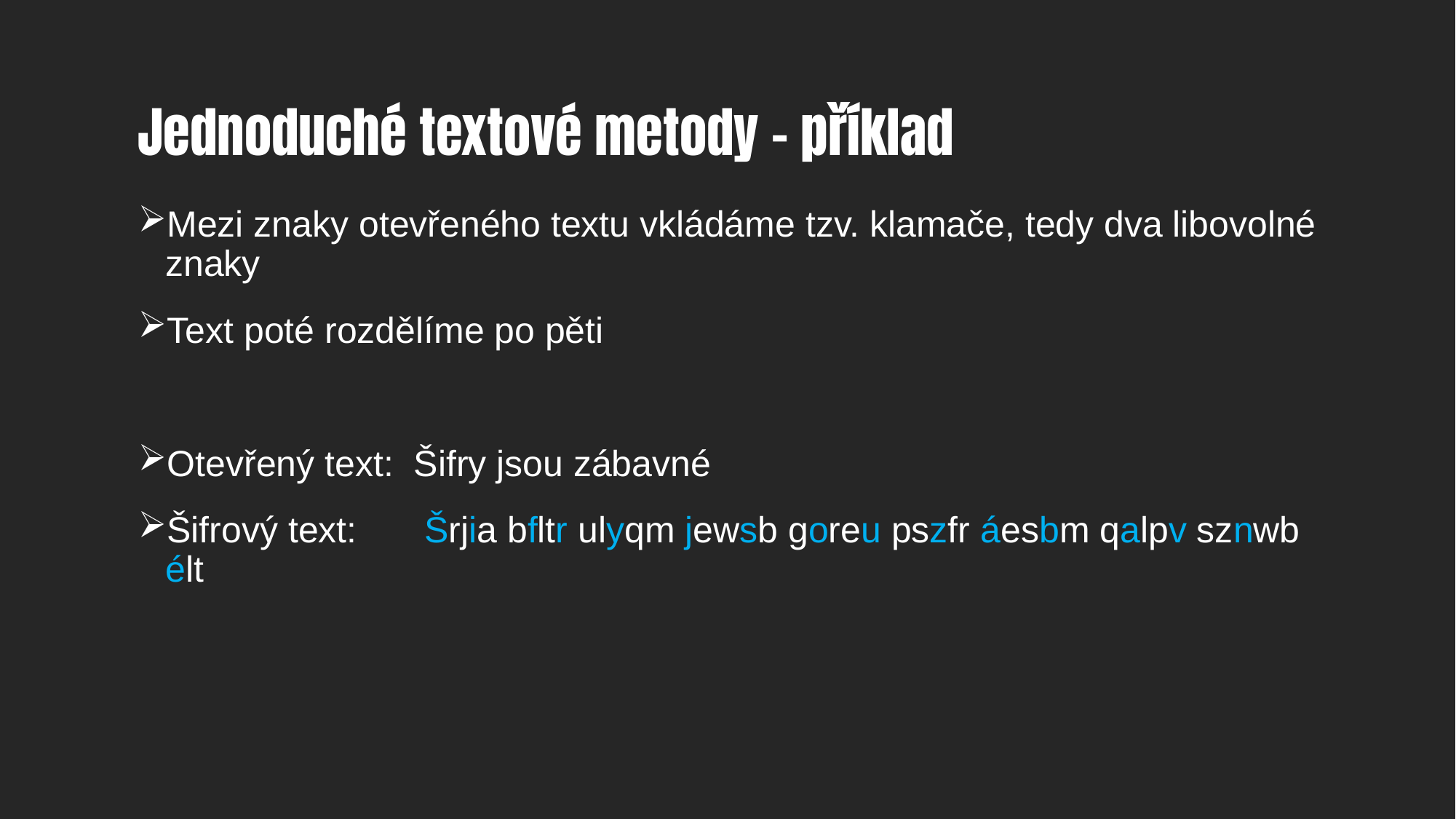

# Jednoduché textové metody – příklad
Mezi znaky otevřeného textu vkládáme tzv. klamače, tedy dva libovolné znaky
Text poté rozdělíme po pěti

Otevřený text:  Šifry jsou zábavné
Šifrový text:	    Šrjia bfltr ulyqm jewsb goreu pszfr áesbm qalpv sznwb élt